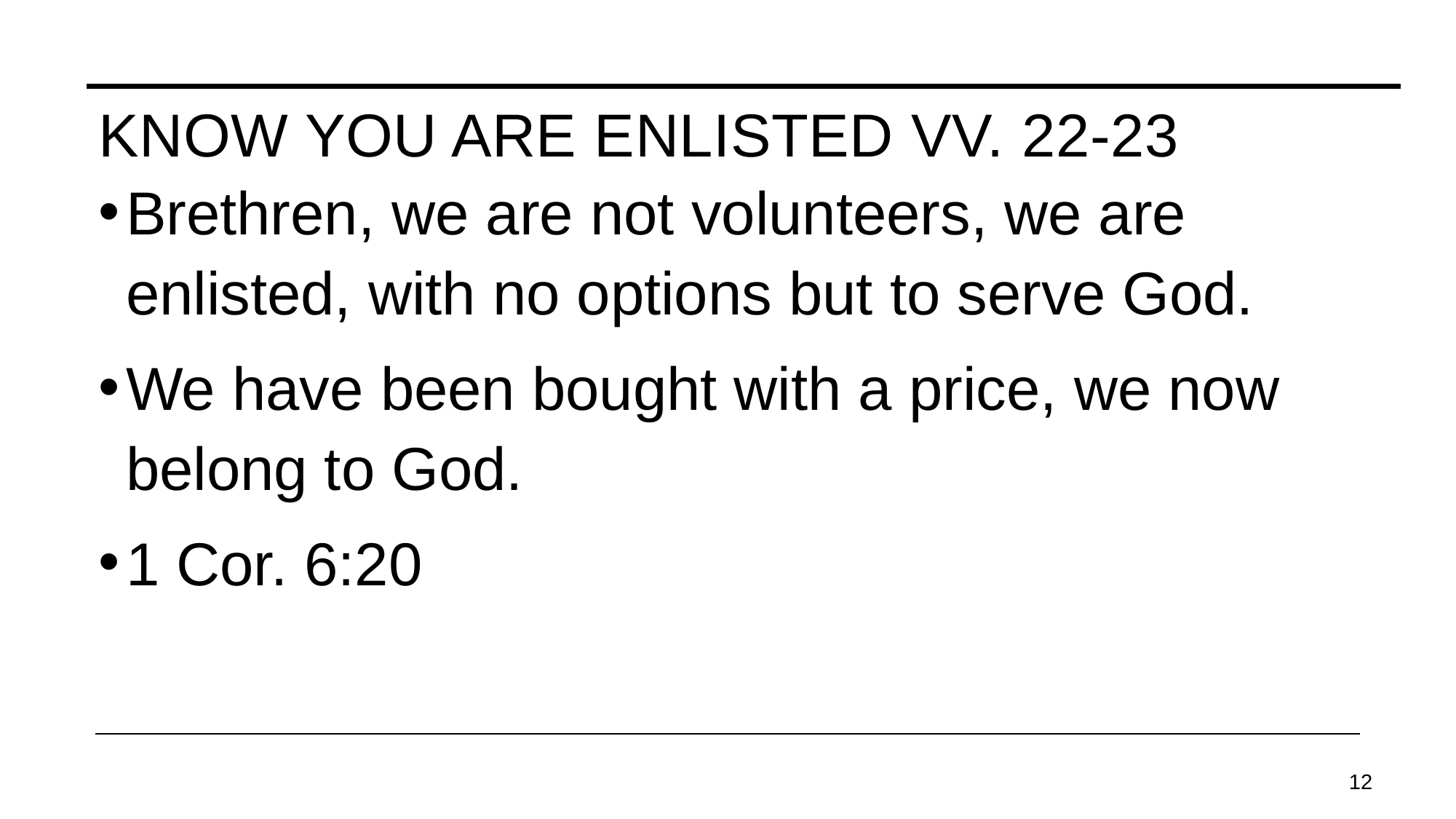

# Know you are enlisted vv. 22-23
Brethren, we are not volunteers, we are enlisted, with no options but to serve God.
We have been bought with a price, we now belong to God.
1 Cor. 6:20
12